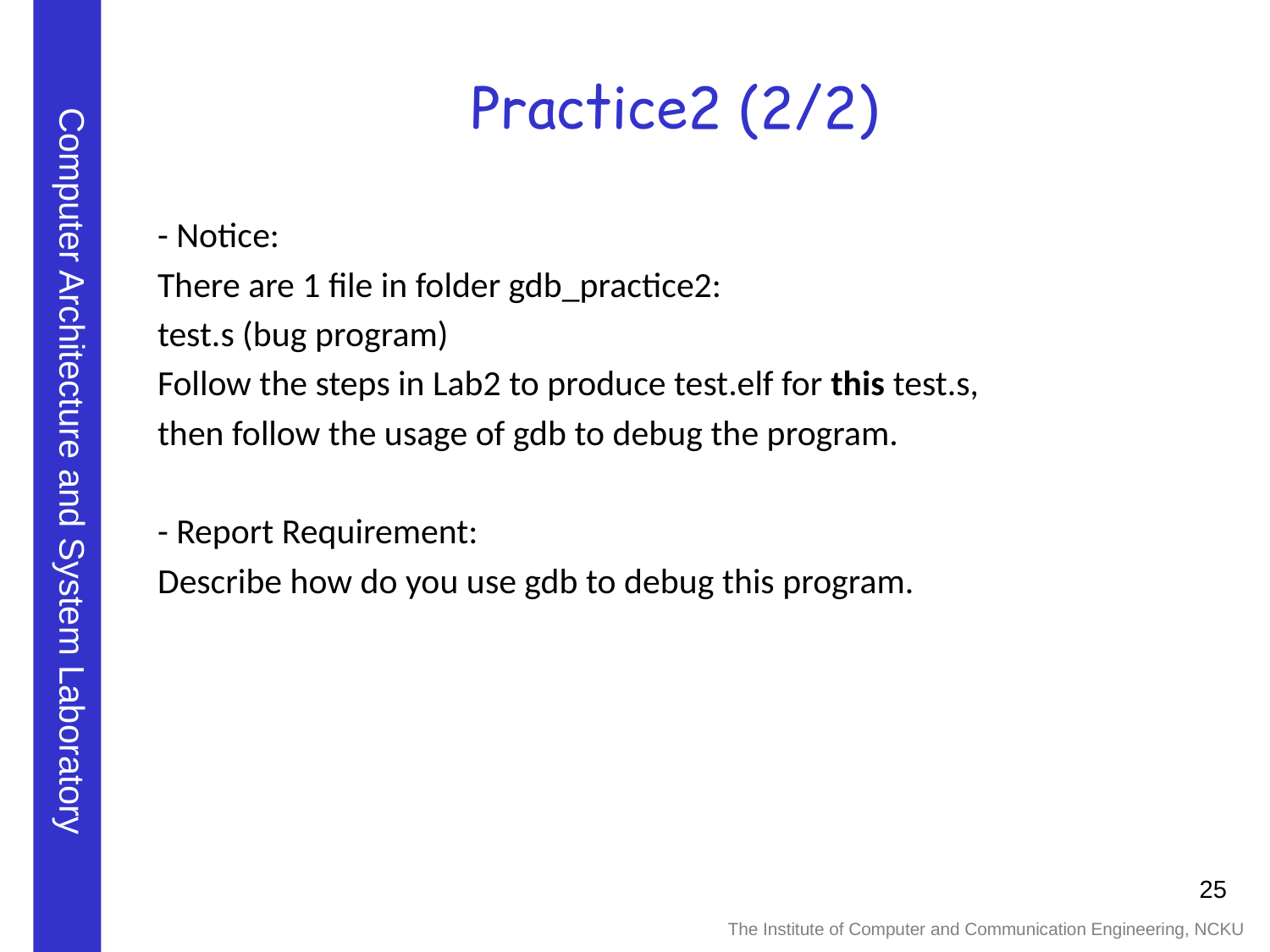

# Practice2 (2/2)
- Notice:
There are 1 file in folder gdb_practice2:
test.s (bug program)
Follow the steps in Lab2 to produce test.elf for this test.s,
then follow the usage of gdb to debug the program.

- Report Requirement:
Describe how do you use gdb to debug this program.
25